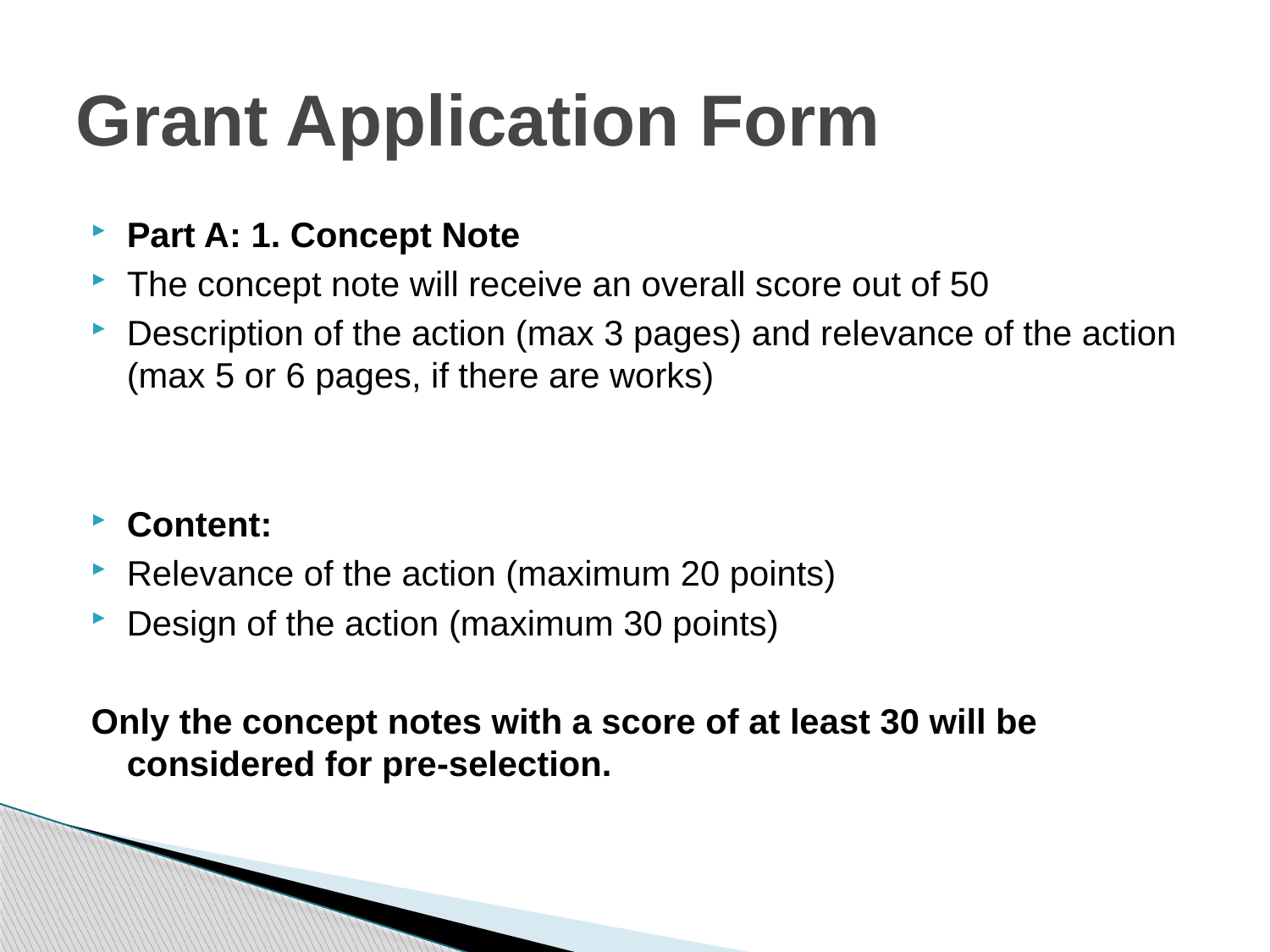

# Grant Application Form
Part A: 1. Concept Note
The concept note will receive an overall score out of 50
Description of the action (max 3 pages) and relevance of the action (max 5 or 6 pages, if there are works)

Content:
Relevance of the action (maximum 20 points)
Design of the action (maximum 30 points)

Only the concept notes with a score of at least 30 will be considered for pre-selection.